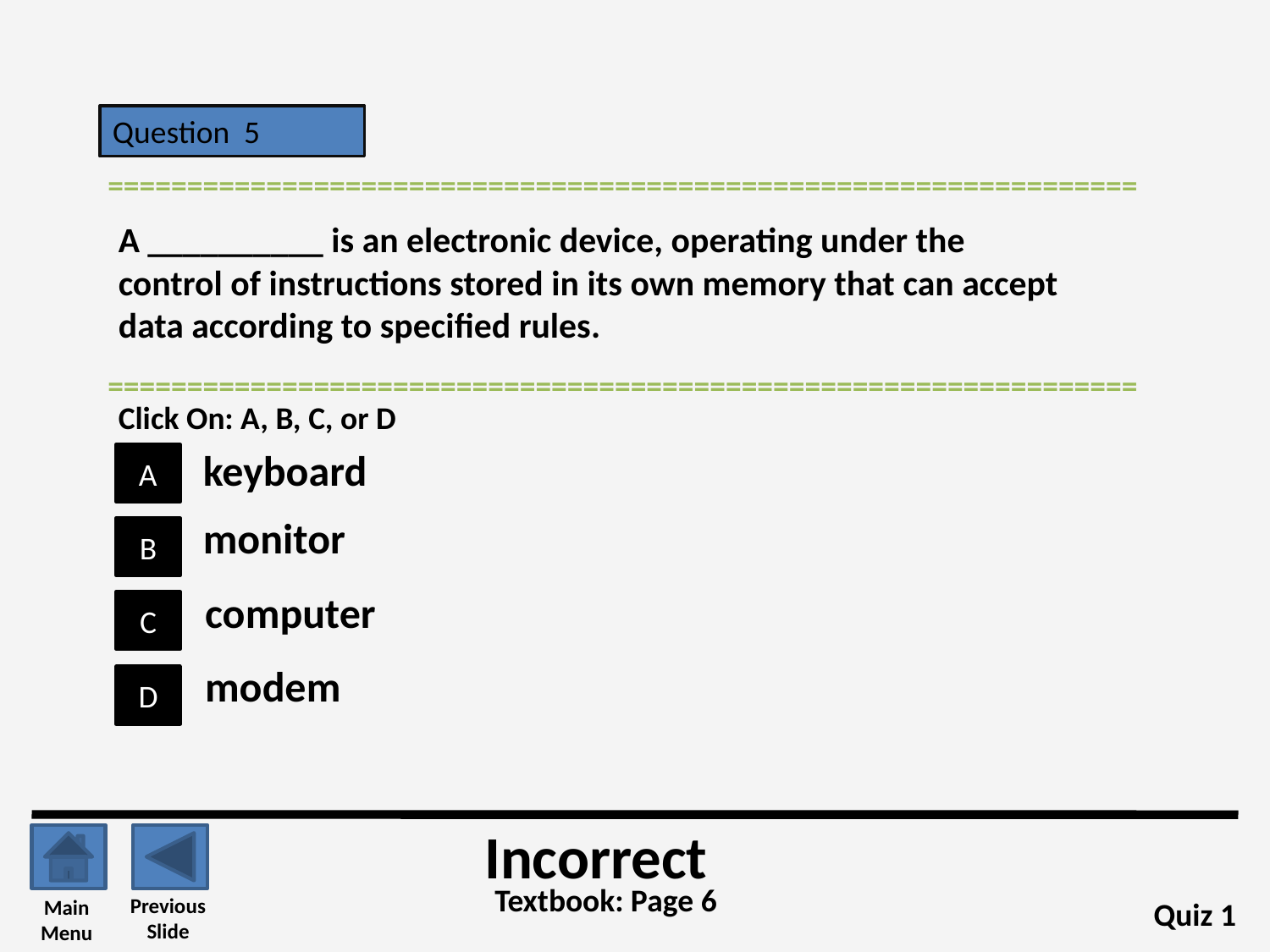

Question  5
=================================================================
A __________ is an electronic device, operating under the control of instructions stored in its own memory that can accept data according to specified rules.
=================================================================
Click On: A, B, C, or D
keyboard
A
monitor
B
computer
C
modem
D
Incorrect

Textbook: Page 6
Previous
Slide
Main
Menu
Quiz 1